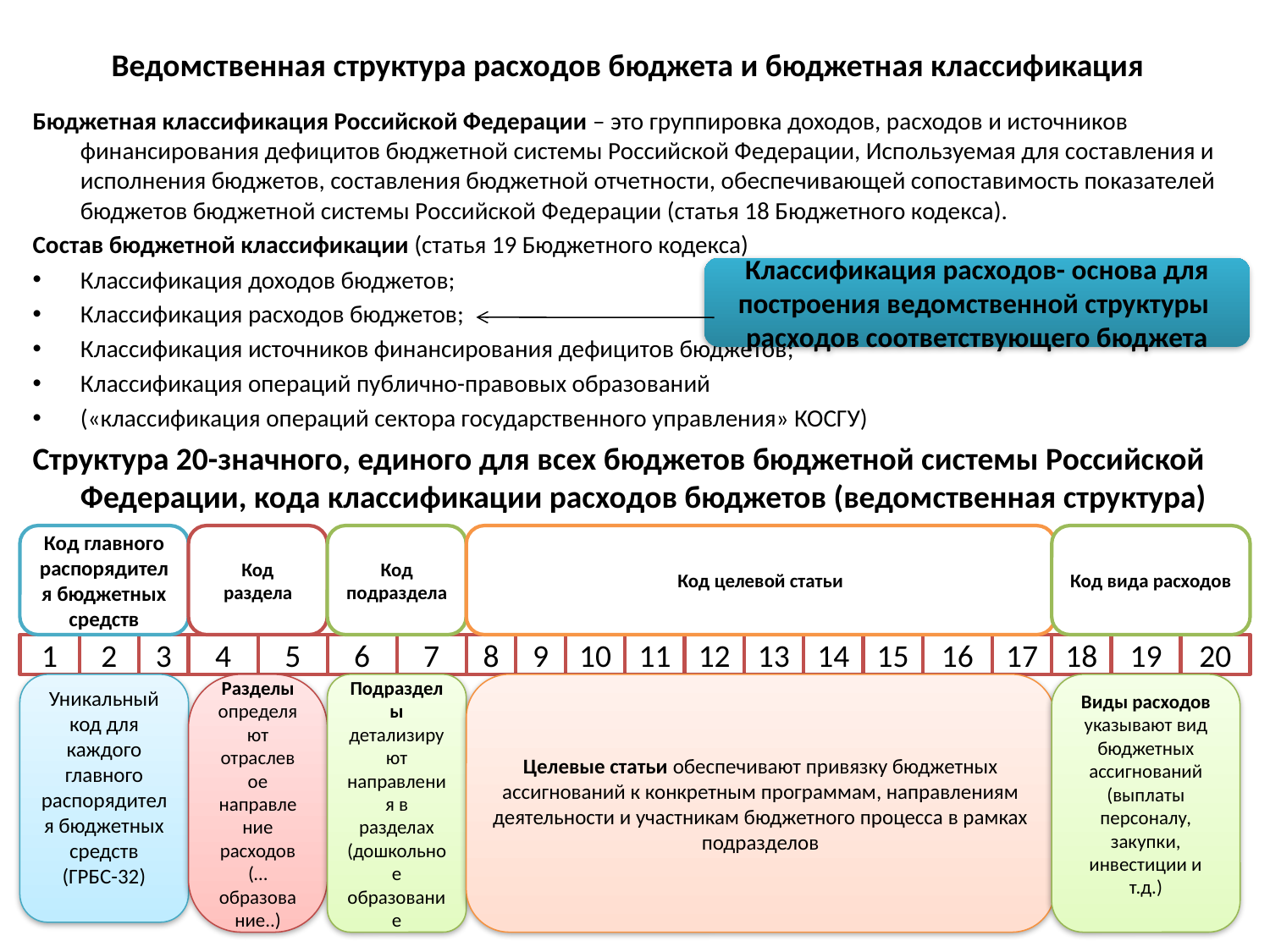

# Ведомственная структура расходов бюджета и бюджетная классификация
Бюджетная классификация Российской Федерации – это группировка доходов, расходов и источников финансирования дефицитов бюджетной системы Российской Федерации, Используемая для составления и исполнения бюджетов, составления бюджетной отчетности, обеспечивающей сопоставимость показателей бюджетов бюджетной системы Российской Федерации (статья 18 Бюджетного кодекса).
Состав бюджетной классификации (статья 19 Бюджетного кодекса)
Классификация доходов бюджетов;
Классификация расходов бюджетов;
Классификация источников финансирования дефицитов бюджетов;
Классификация операций публично-правовых образований
(«классификация операций сектора государственного управления» КОСГУ)
Структура 20-значного, единого для всех бюджетов бюджетной системы Российской Федерации, кода классификации расходов бюджетов (ведомственная структура)

Классификация расходов- основа для построения ведомственной структуры  расходов соответствующего бюджета
Код главного распорядителя бюджетных средств
Код раздела
Код подраздела
Код целевой статьи
Код вида расходов
1
2
3
4
5
6
7
8
9
10
11
12
13
14
15
16
17
18
19
20
Уникальный код для каждого главного распорядителя бюджетных средств (ГРБС-32)

Разделы определяют отраслевое направление расходов (…образование..)
Подразделы детализируют направления в разделах (дошкольное образование
Целевые статьи обеспечивают привязку бюджетных ассигнований к конкретным программам, направлениям деятельности и участникам бюджетного процесса в рамках подразделов
Виды расходов указывают вид бюджетных ассигнований (выплаты персоналу, закупки, инвестиции и т.д.)